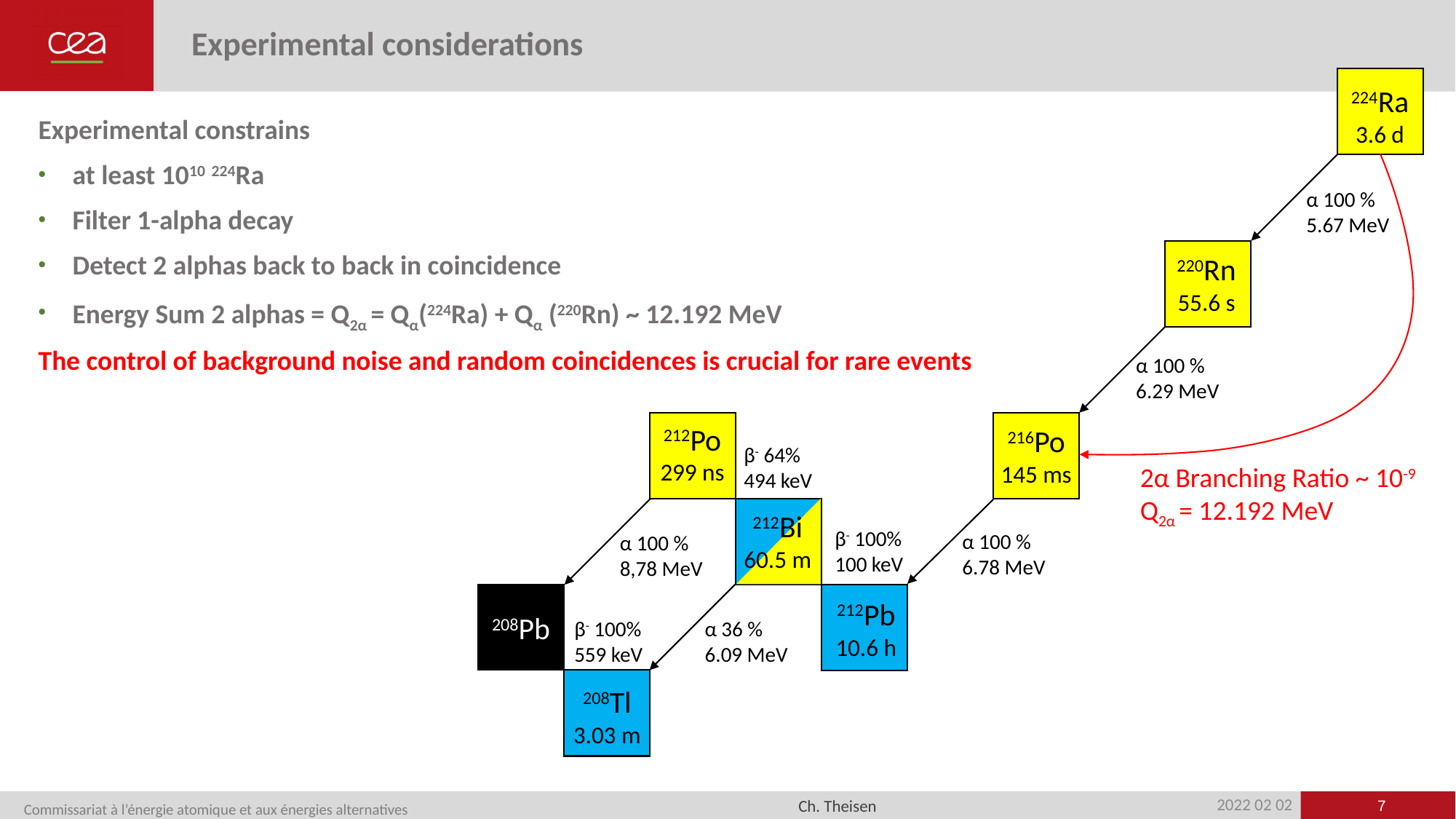

# Experimental considerations

224Ra
3.6 d
α 100 %
5.67 MeV

220Rn
55.6 s
α 100 %
6.29 MeV

212Po
299 ns
216Po
145 ms
β- 64%
494 keV

212Bi
60.5 m
β- 100%
100 keV
α 100 %
6.78 MeV
α 100 %
8,78 MeV
208Pb

212Pb
10.6 h
β- 100%
559 keV
α 36 %
6.09 MeV

208Tl
3.03 m

2α Branching Ratio ~ 10-9
Q2α = 12.192 MeV
Experimental constrains
at least 1010 224Ra
Filter 1-alpha decay
Detect 2 alphas back to back in coincidence
Energy Sum 2 alphas = Q2α = Qα(224Ra) + Qα (220Rn) ~ 12.192 MeV
The control of background noise and random coincidences is crucial for rare events

7